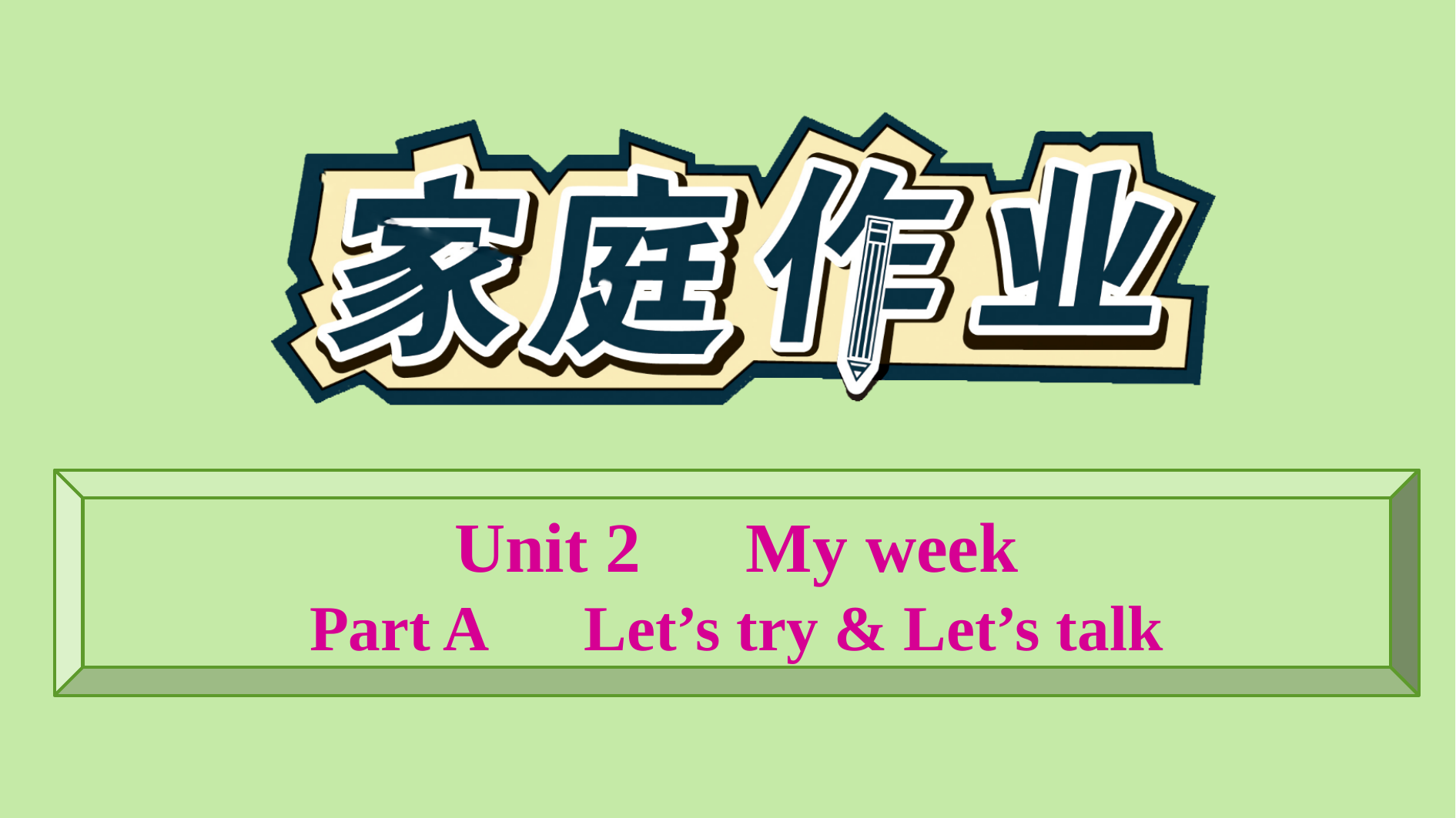

Unit 2　My week
Part A　Let’s try & Let’s talk